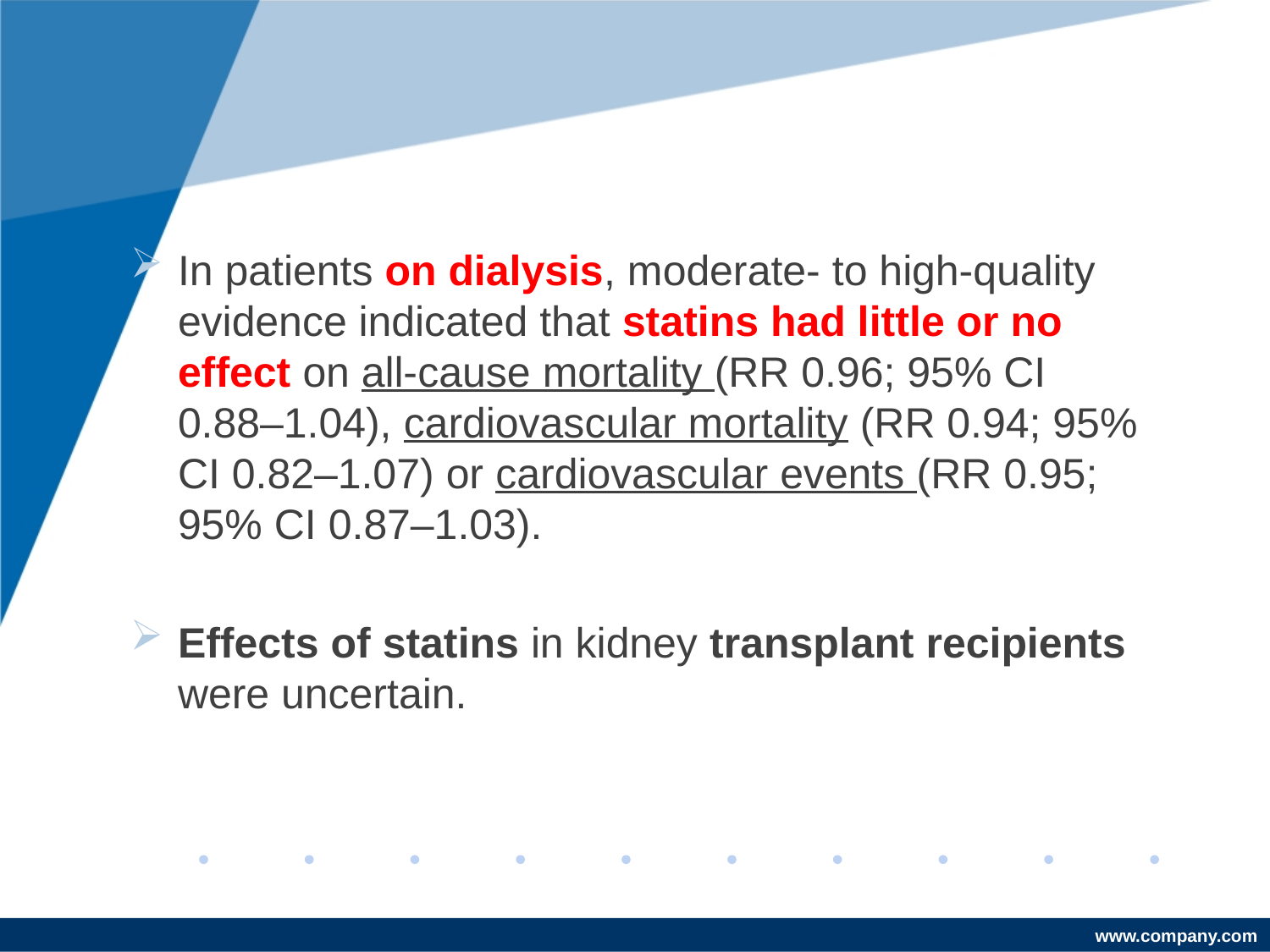

#
In patients on dialysis, moderate- to high-quality evidence indicated that statins had little or no effect on all-cause mortality (RR 0.96; 95% CI 0.88–1.04), cardiovascular mortality (RR 0.94; 95% CI 0.82–1.07) or cardiovascular events (RR 0.95; 95% CI 0.87–1.03).

Effects of statins in kidney transplant recipients were uncertain.